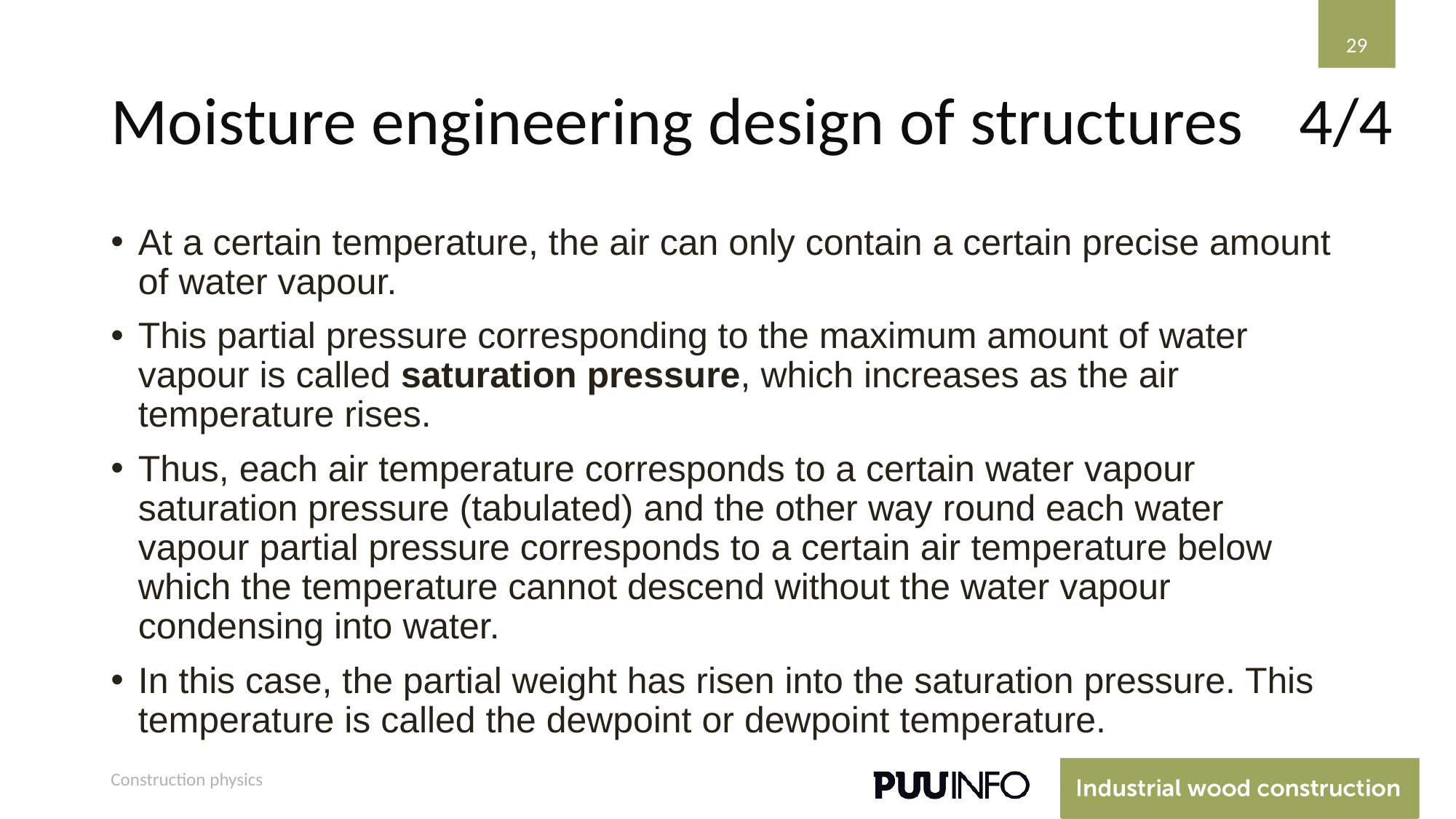

29
# Moisture engineering design of structures
4/4
At a certain temperature, the air can only contain a certain precise amount of water vapour.
This partial pressure corresponding to the maximum amount of water vapour is called saturation pressure, which increases as the air temperature rises.
Thus, each air temperature corresponds to a certain water vapour saturation pressure (tabulated) and the other way round each water vapour partial pressure corresponds to a certain air temperature below which the temperature cannot descend without the water vapour condensing into water.
In this case, the partial weight has risen into the saturation pressure. This temperature is called the dewpoint or dewpoint temperature.
Construction physics